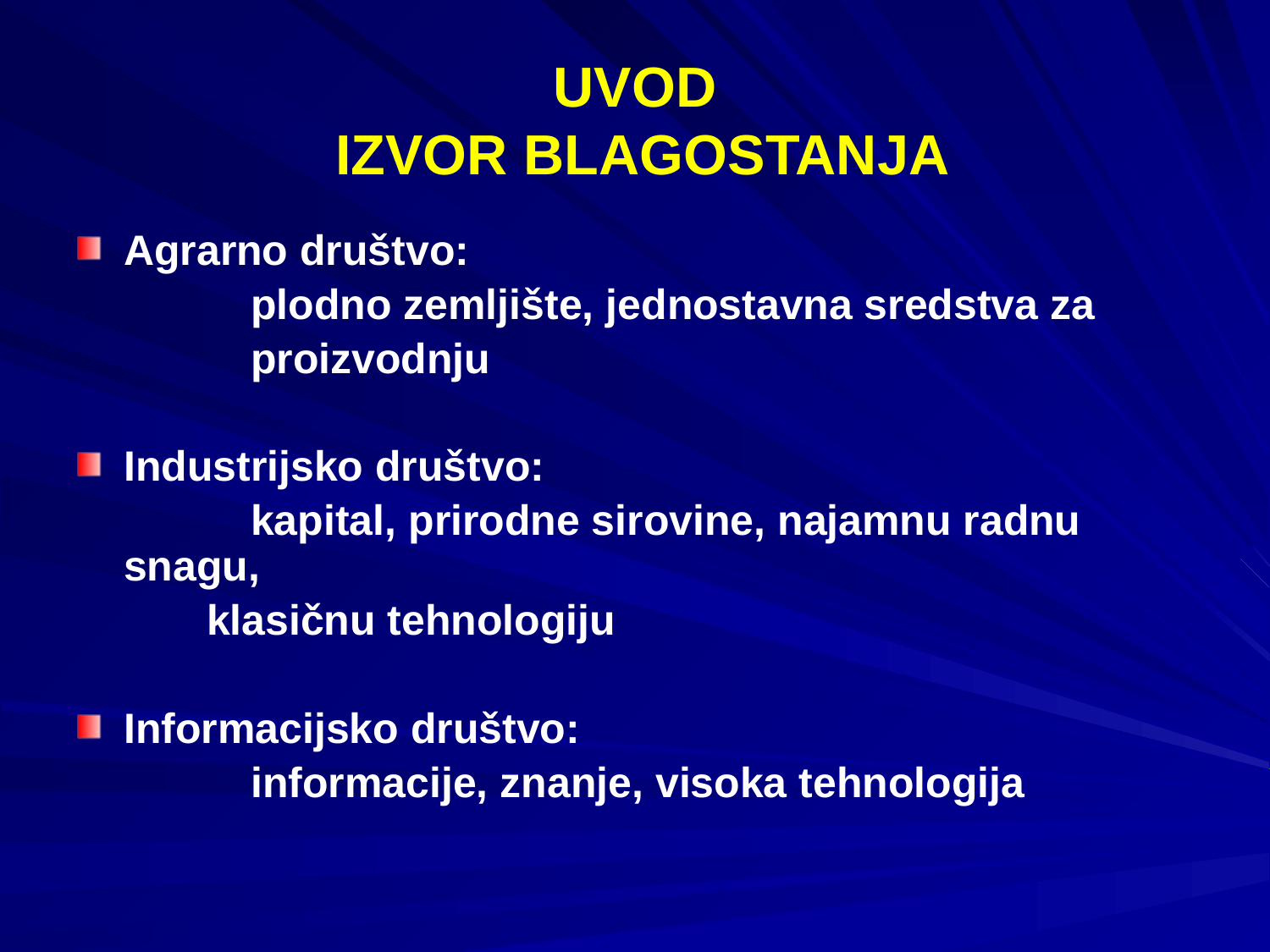

# UVOD IZVOR BLAGOSTANJA
Agrarno društvo:
		plodno zemljište, jednostavna sredstva za
		proizvodnju

Industrijsko društvo:
		kapital, prirodne sirovine, najamnu radnu snagu,
	       klasičnu tehnologiju

Informacijsko društvo:
		informacije, znanje, visoka tehnologija